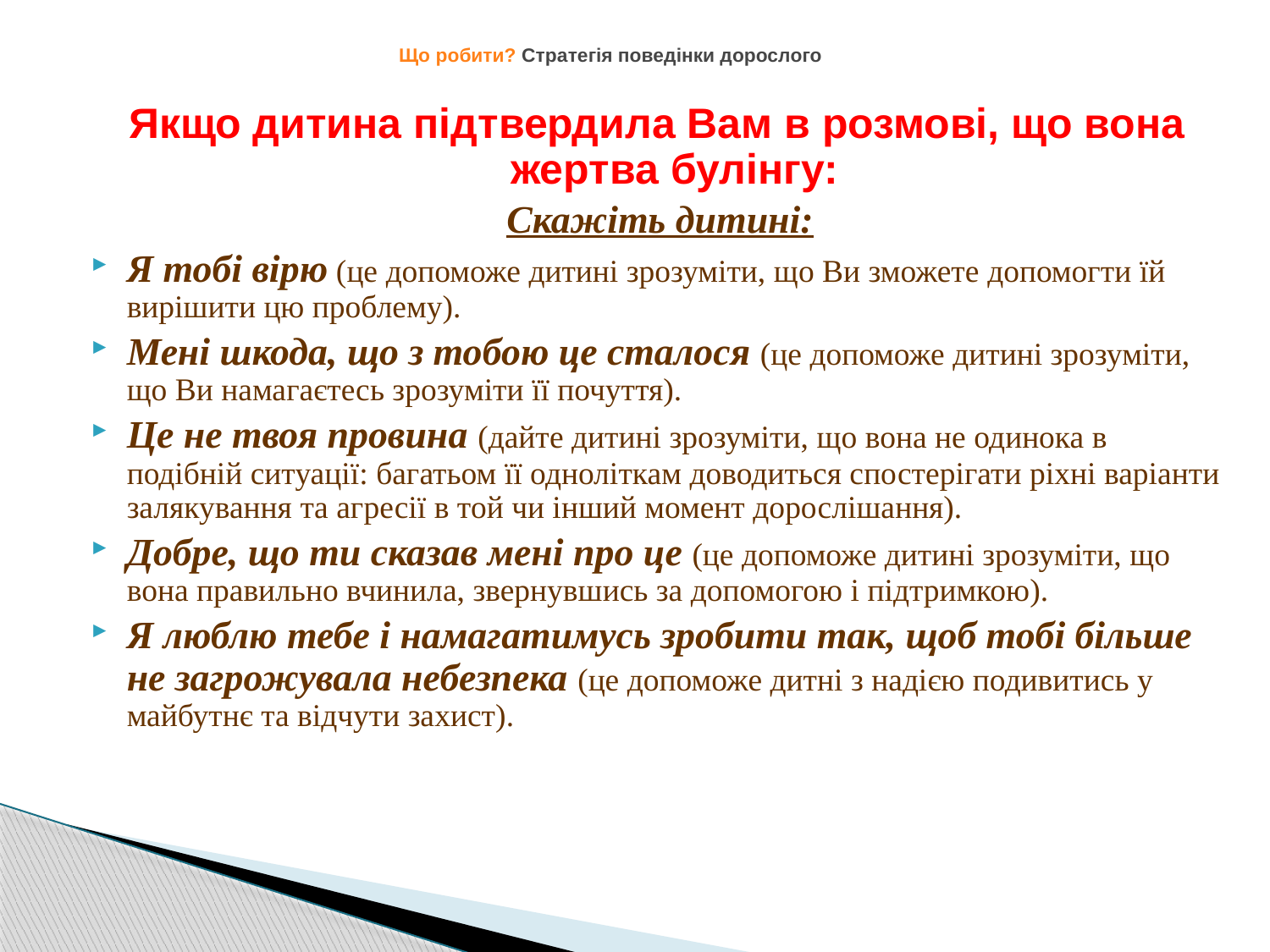

# Що робити? Стратегія поведінки дорослого
Якщо дитина підтвердила Вам в розмові, що вона жертва булінгу:
 Скажіть дитині:
Я тобі вірю (це допоможе дитині зрозуміти, що Ви зможете допомогти їй вирішити цю проблему).
Мені шкода, що з тобою це сталося (це допоможе дитині зрозуміти, що Ви намагаєтесь зрозуміти її почуття).
Це не твоя провина (дайте дитині зрозуміти, що вона не одинока в подібній ситуації: багатьом її одноліткам доводиться спостерігати ріхні варіанти залякування та агресії в той чи інший момент дорослішання).
Добре, що ти сказав мені про це (це допоможе дитині зрозуміти, що вона правильно вчинила, звернувшись за допомогою і підтримкою).
Я люблю тебе і намагатимусь зробити так, щоб тобі більше не загрожувала небезпека (це допоможе дитні з надією подивитись у майбутнє та відчути захист).